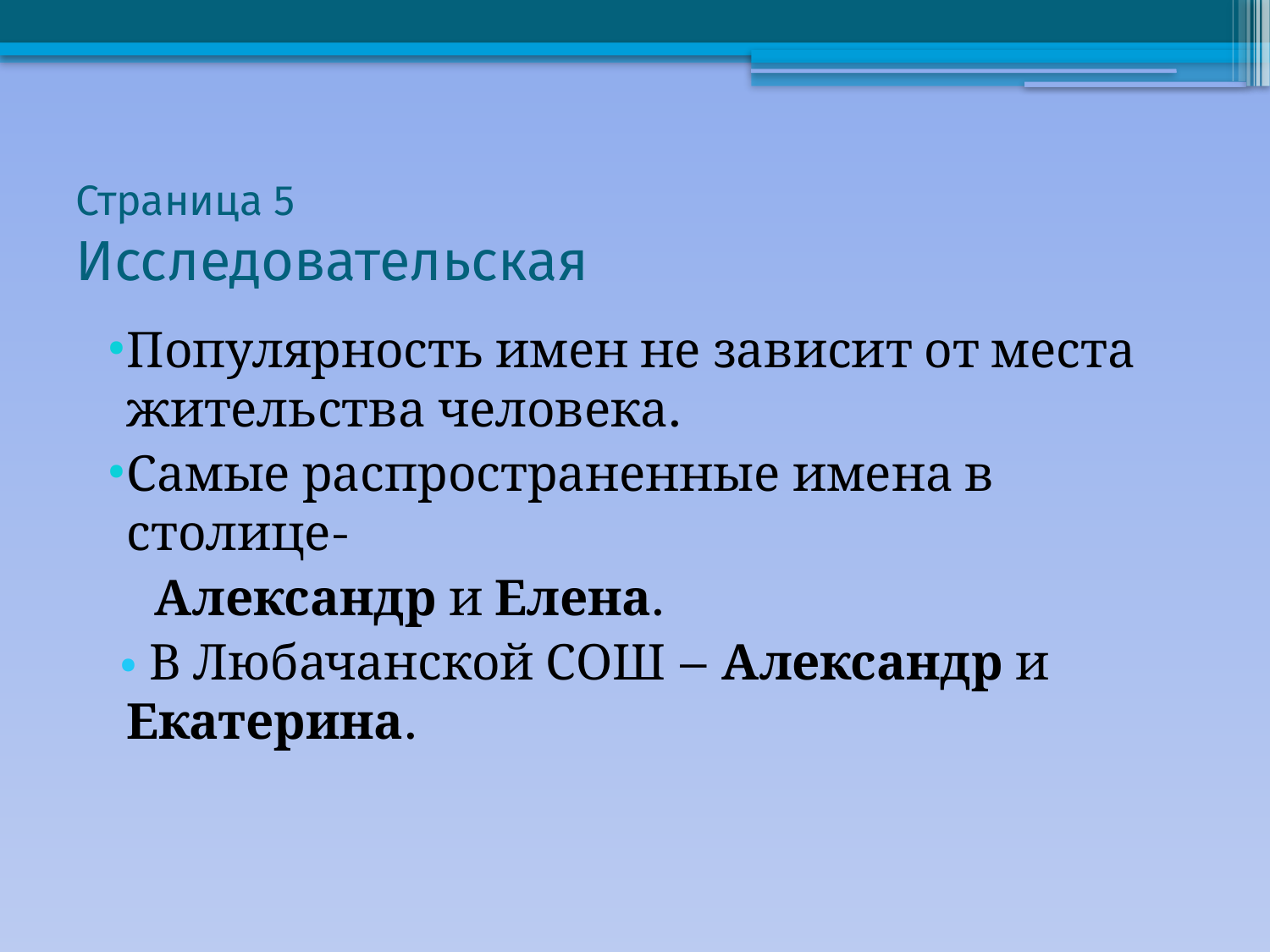

# Страница 5 Исследовательская
Популярность имен не зависит от места жительства человека.
Самые распространенные имена в столице-
    Александр и Елена.
 • В Любачанской СОШ – Александр и Екатерина.